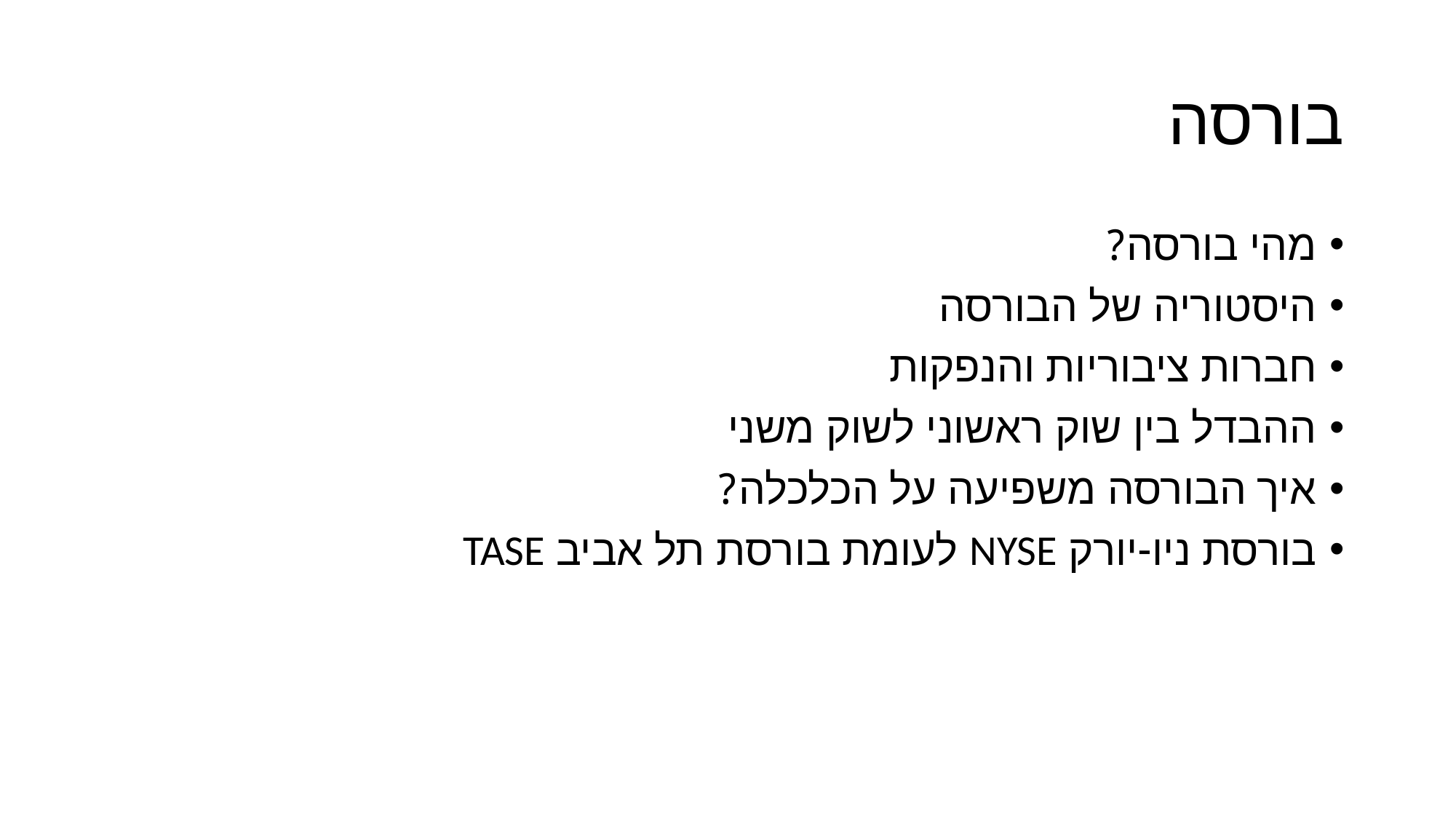

# בורסה
מהי בורסה?
היסטוריה של הבורסה
חברות ציבוריות והנפקות
ההבדל בין שוק ראשוני לשוק משני
איך הבורסה משפיעה על הכלכלה?
בורסת ניו-יורק NYSE לעומת בורסת תל אביב TASE